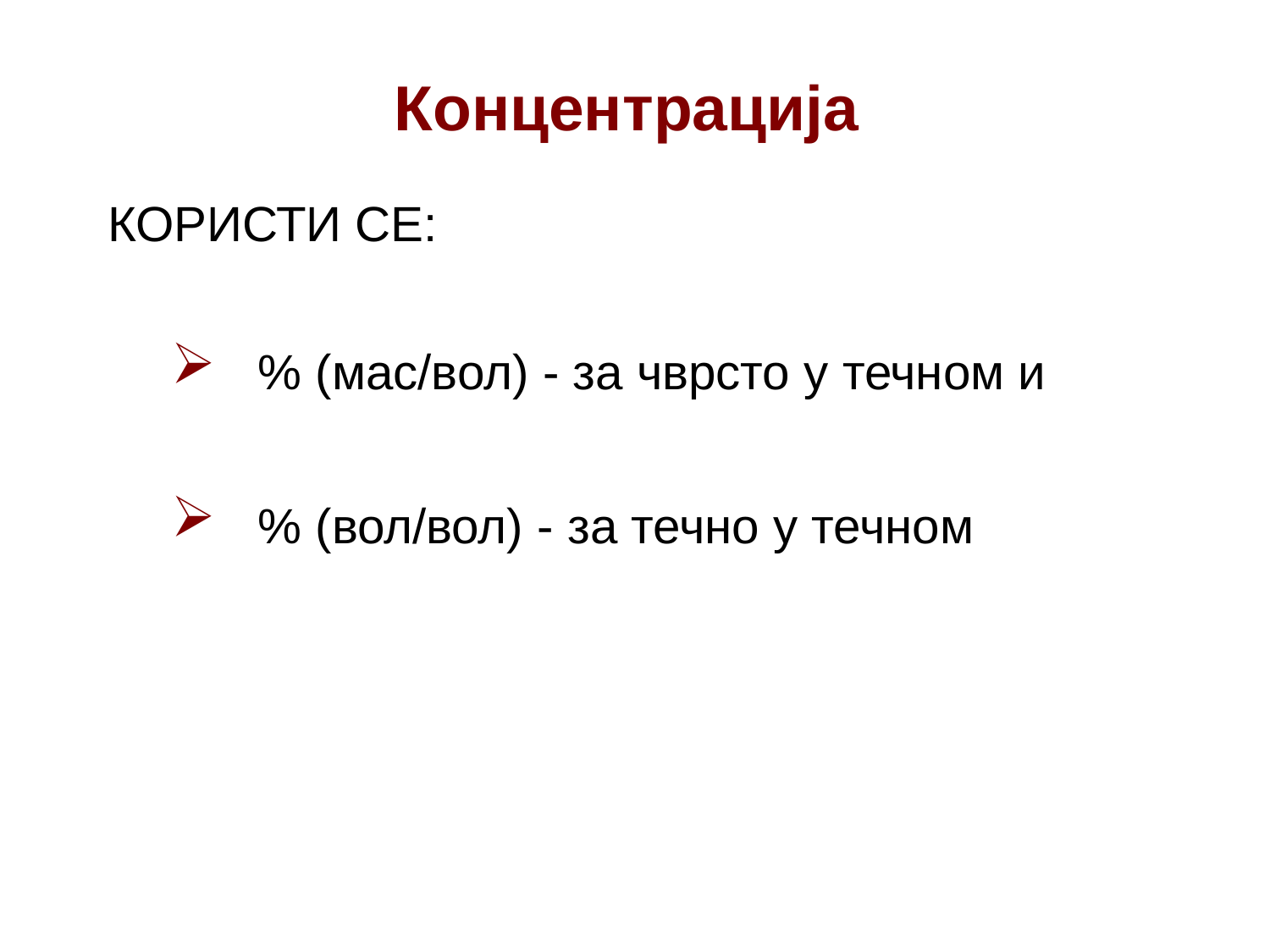

# Концентрација
КОРИСТИ СЕ:

   % (мас/вол) - за чврсто у течном и

   % (вол/вол) - за течно у течном